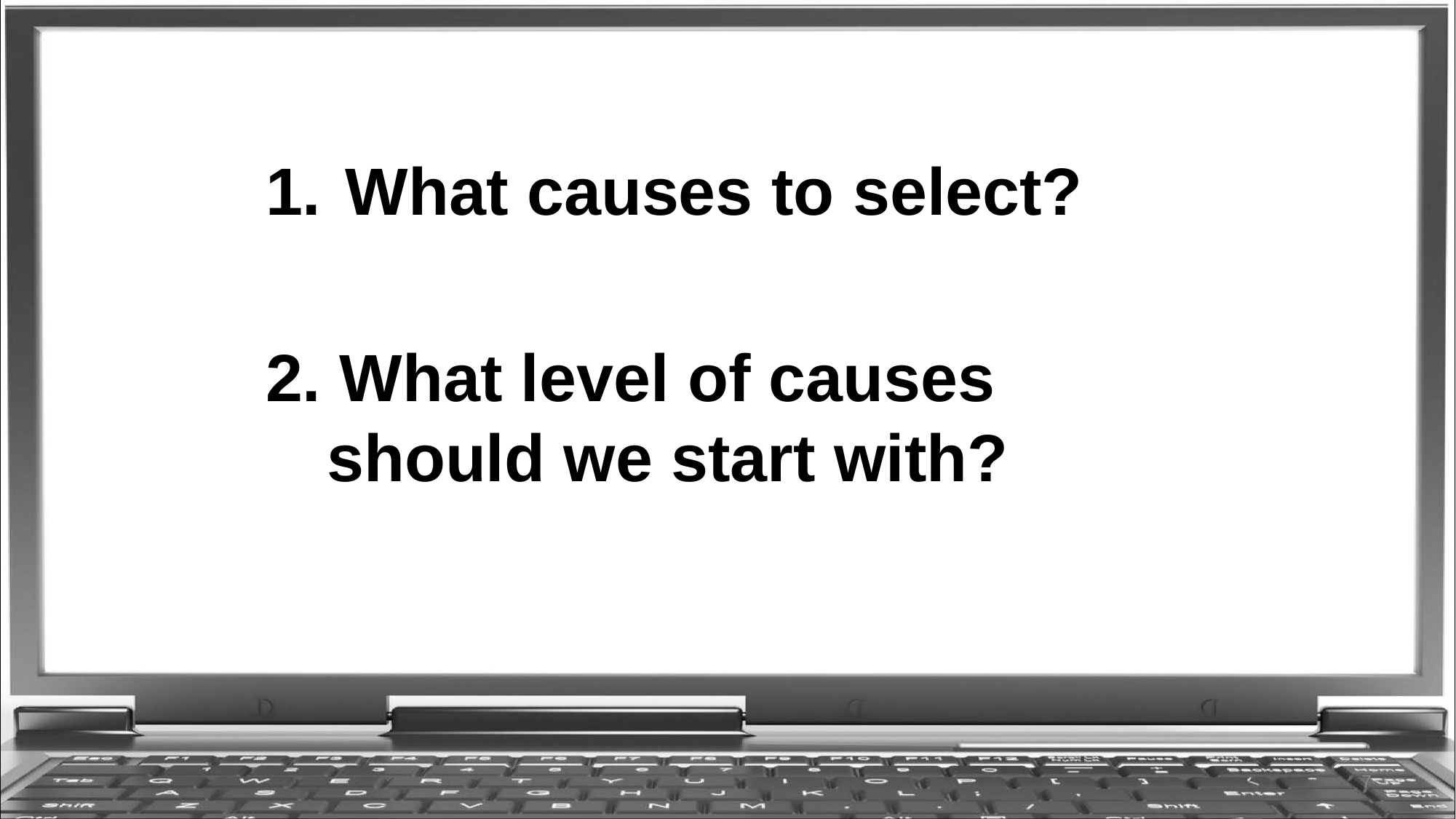

What causes to select?

2. What level of causes should we start with?

7